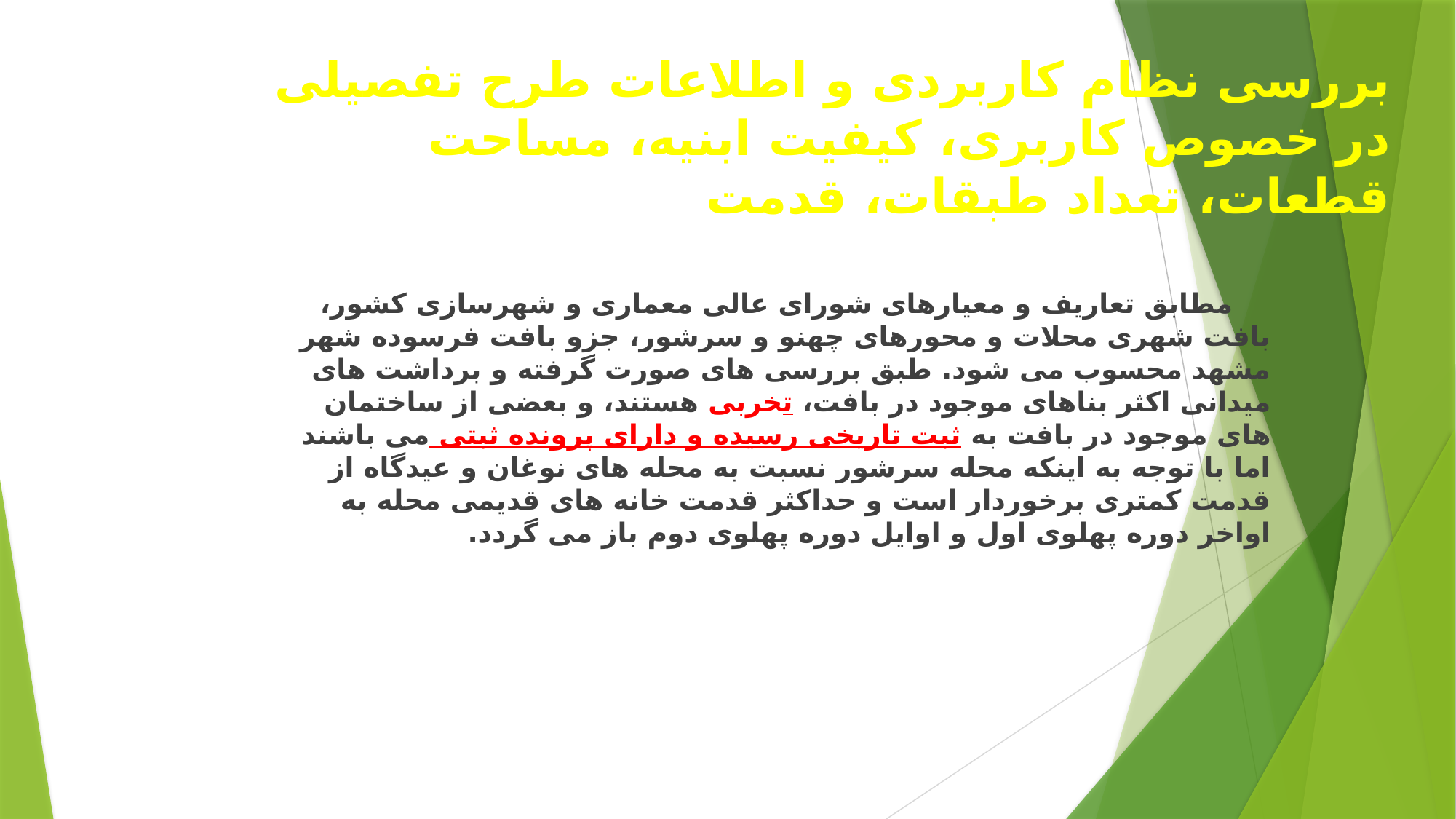

# بررسی نظام کاربردی و اطلاعات طرح تفصیلی در خصوص کاربری، کیفیت ابنیه، مساحت قطعات، تعداد طبقات، قدمت
    مطابق تعاریف و معیارهای شورای عالی معماری و شهرسازی کشور، بافت شهری محلات و محورهای چهنو و سرشور، جزو بافت فرسوده شهر مشهد محسوب می شود. طبق بررسی های صورت گرفته و برداشت های میدانی اکثر بناهای موجود در بافت، تخربی هستند، و بعضی از ساختمان های موجود در بافت به ثبت تاریخی رسیده و دارای پرونده ثبتی می باشند اما با توجه به اینکه محله سرشور نسبت به محله های نوغان و عیدگاه از قدمت کمتری برخوردار است و حداکثر قدمت خانه های قدیمی محله به اواخر دوره پهلوی اول و اوایل دوره پهلوی دوم باز می گردد.